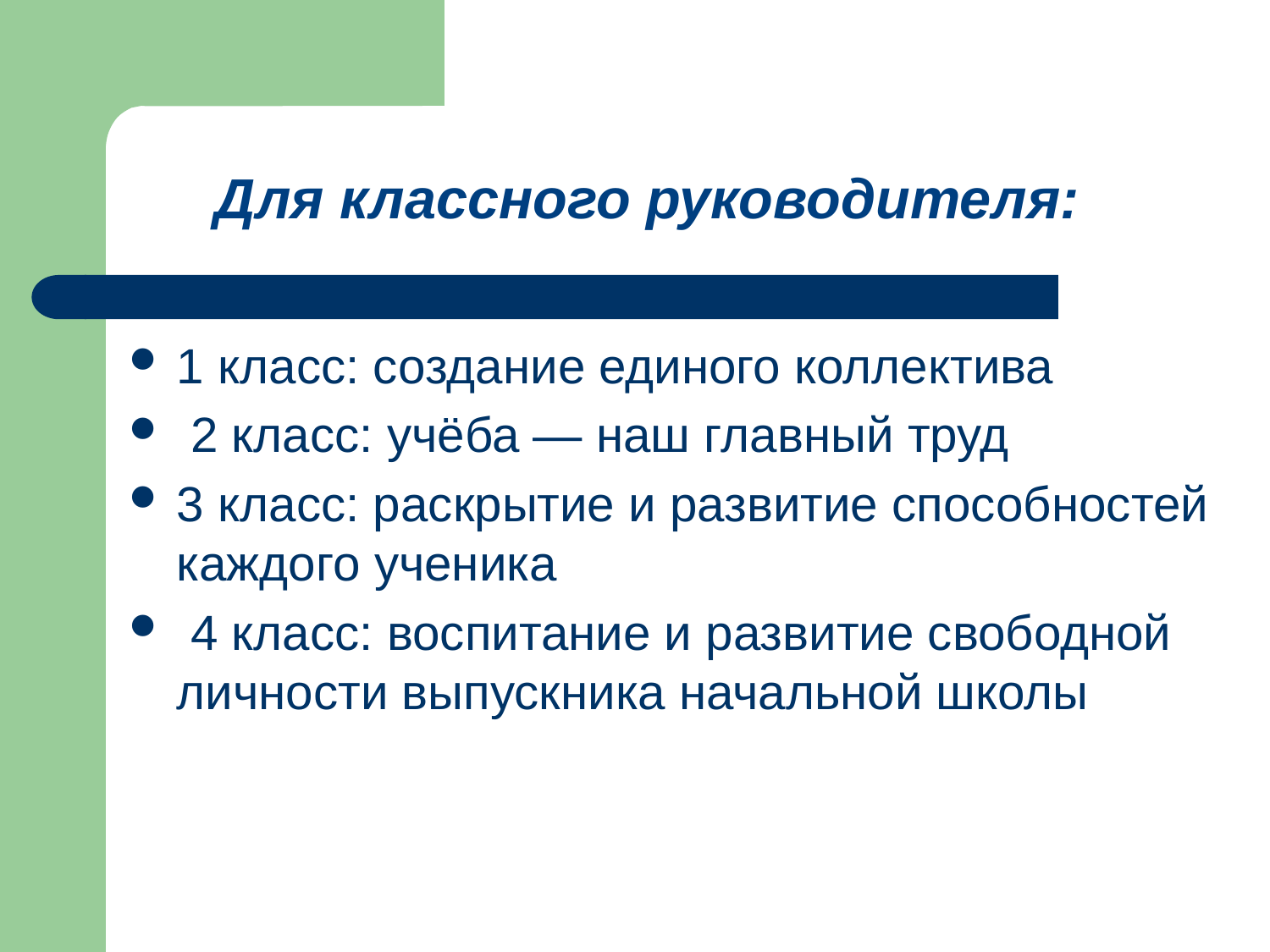

# Для классного руководителя:
1 класс: создание единого коллектива
 2 класс: учёба — наш главный труд
3 класс: раскрытие и развитие способностей каждого ученика
 4 класс: воспитание и развитие свободной личности выпускника начальной школы